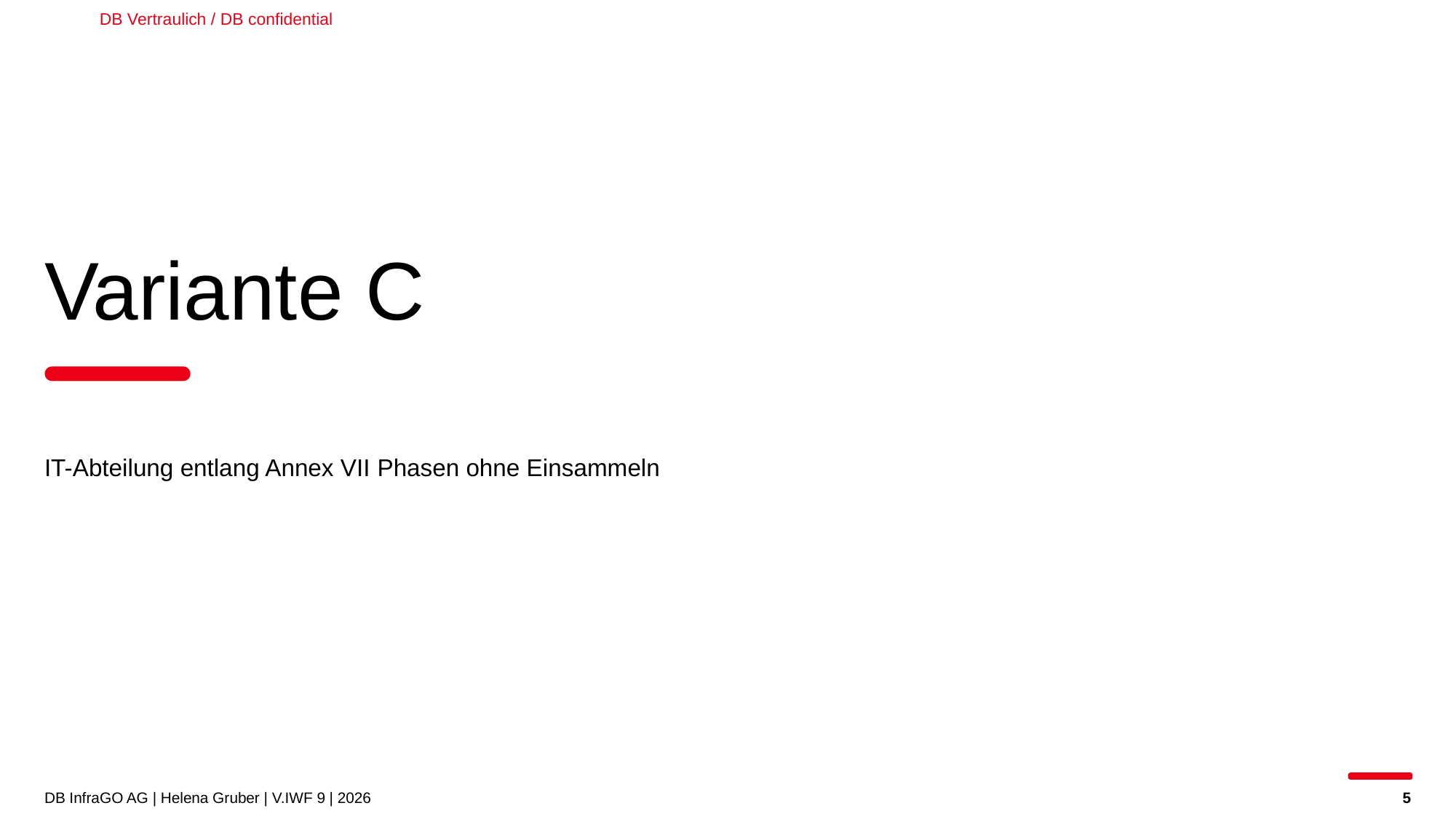

DB Vertraulich / DB confidential
# Variante C
IT-Abteilung entlang Annex VII Phasen ohne Einsammeln
DB InfraGO AG | Helena Gruber | V.IWF 9 | 2026
5